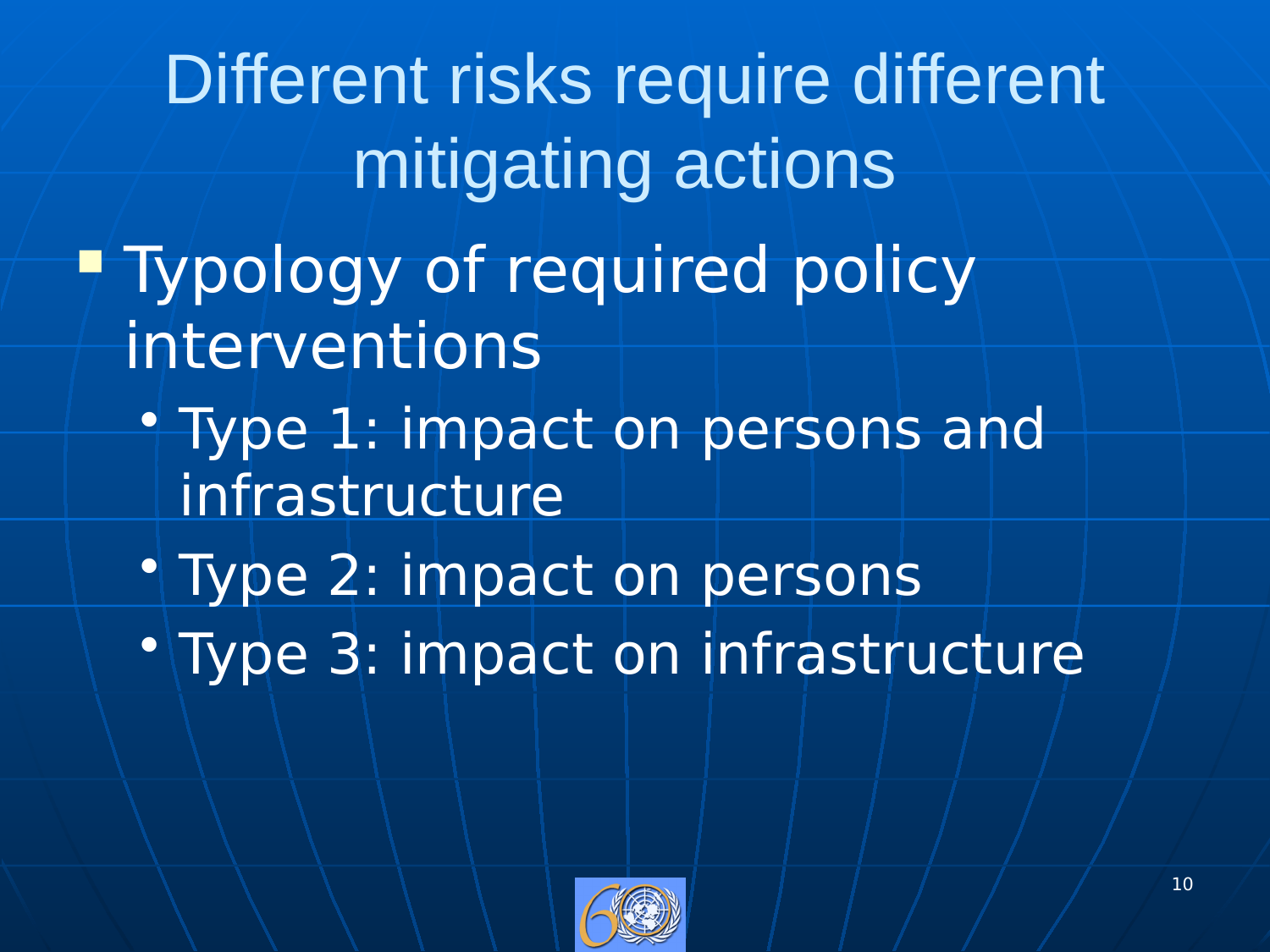

# Different risks require different mitigating actions
Typology of required policy interventions
Type 1: impact on persons and infrastructure
Type 2: impact on persons
Type 3: impact on infrastructure

10